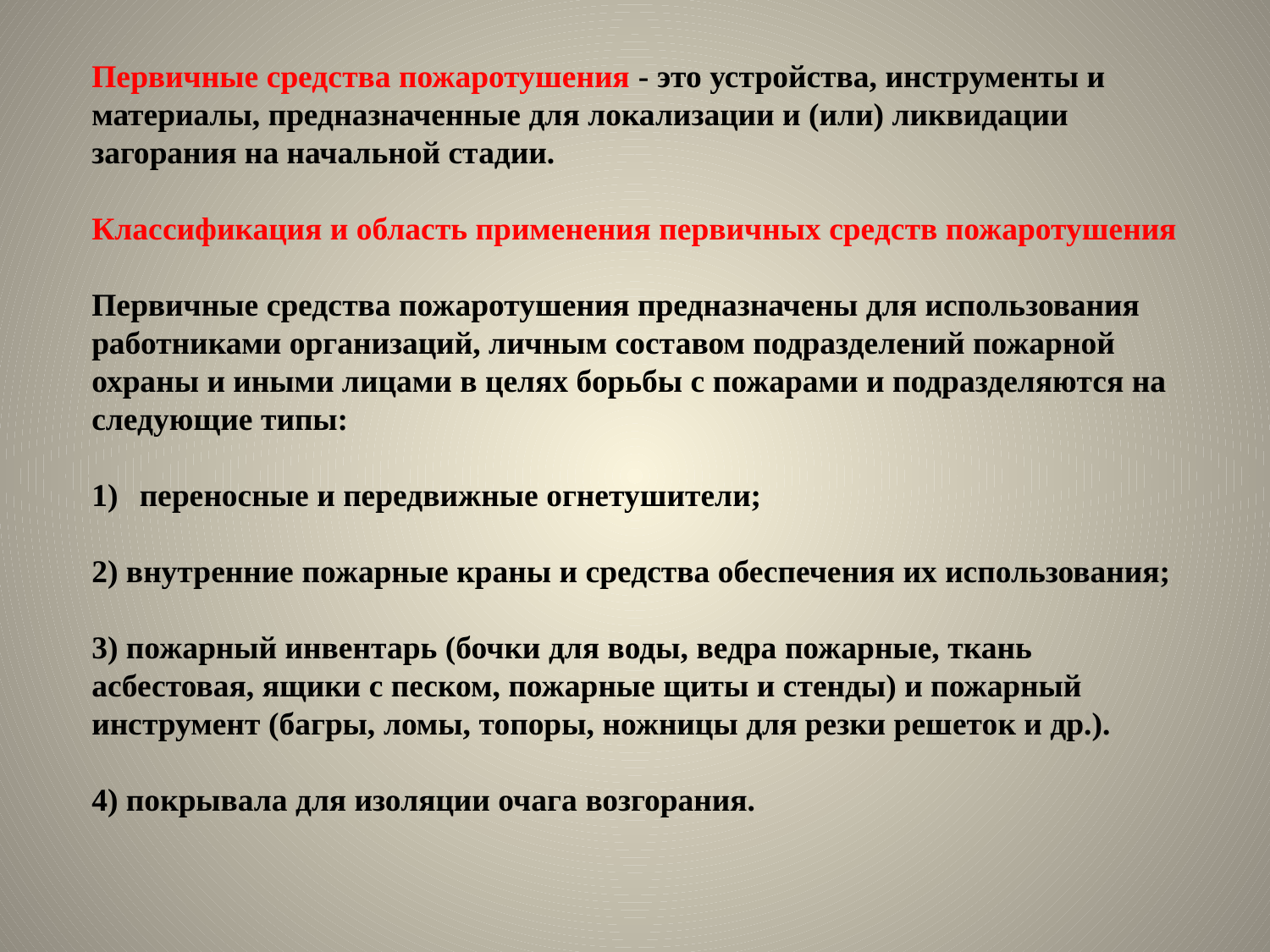

Первичные средства пожаротушения - это устройства, инструменты и материалы, предназначенные для локализации и (или) ликвидации загорания на начальной стадии.

Классификация и область применения первичных средств пожаротушения

Первичные средства пожаротушения предназначены для использования работниками организаций, личным составом подразделений пожарной охраны и иными лицами в целях борьбы с пожарами и подразделяются на следующие типы:

переносные и передвижные огнетушители;

2) внутренние пожарные краны и средства обеспечения их использования;

3) пожарный инвентарь (бочки для воды, ведра пожарные, ткань асбестовая, ящики с песком, пожарные щиты и стенды) и пожарный инструмент (багры, ломы, топоры, ножницы для резки решеток и др.).

4) покрывала для изоляции очага возгорания.